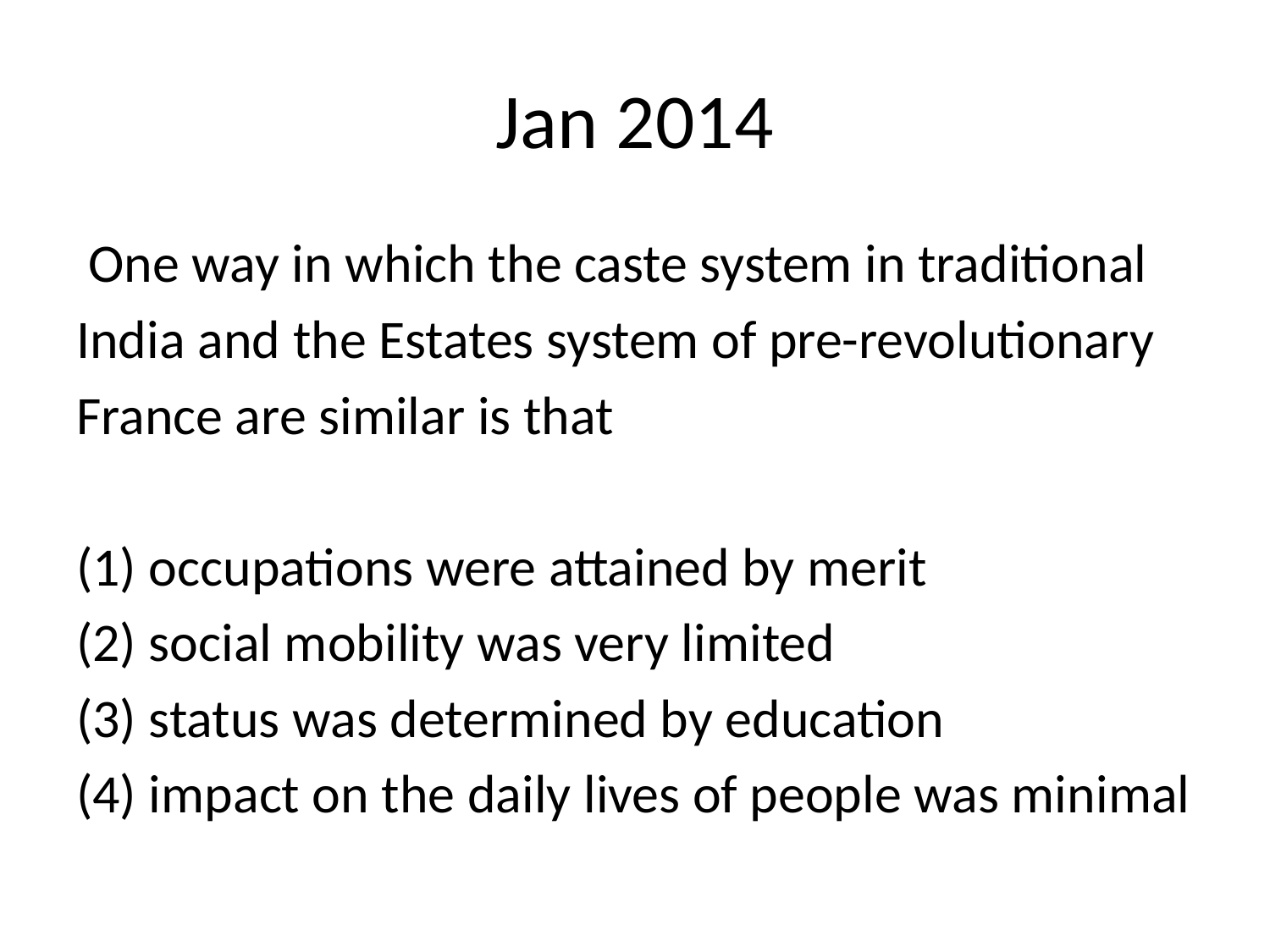

# Jan 2014
 One way in which the caste system in traditional
India and the Estates system of pre-revolutionary
France are similar is that

(1) occupations were attained by merit
(2) social mobility was very limited
(3) status was determined by education
(4) impact on the daily lives of people was minimal